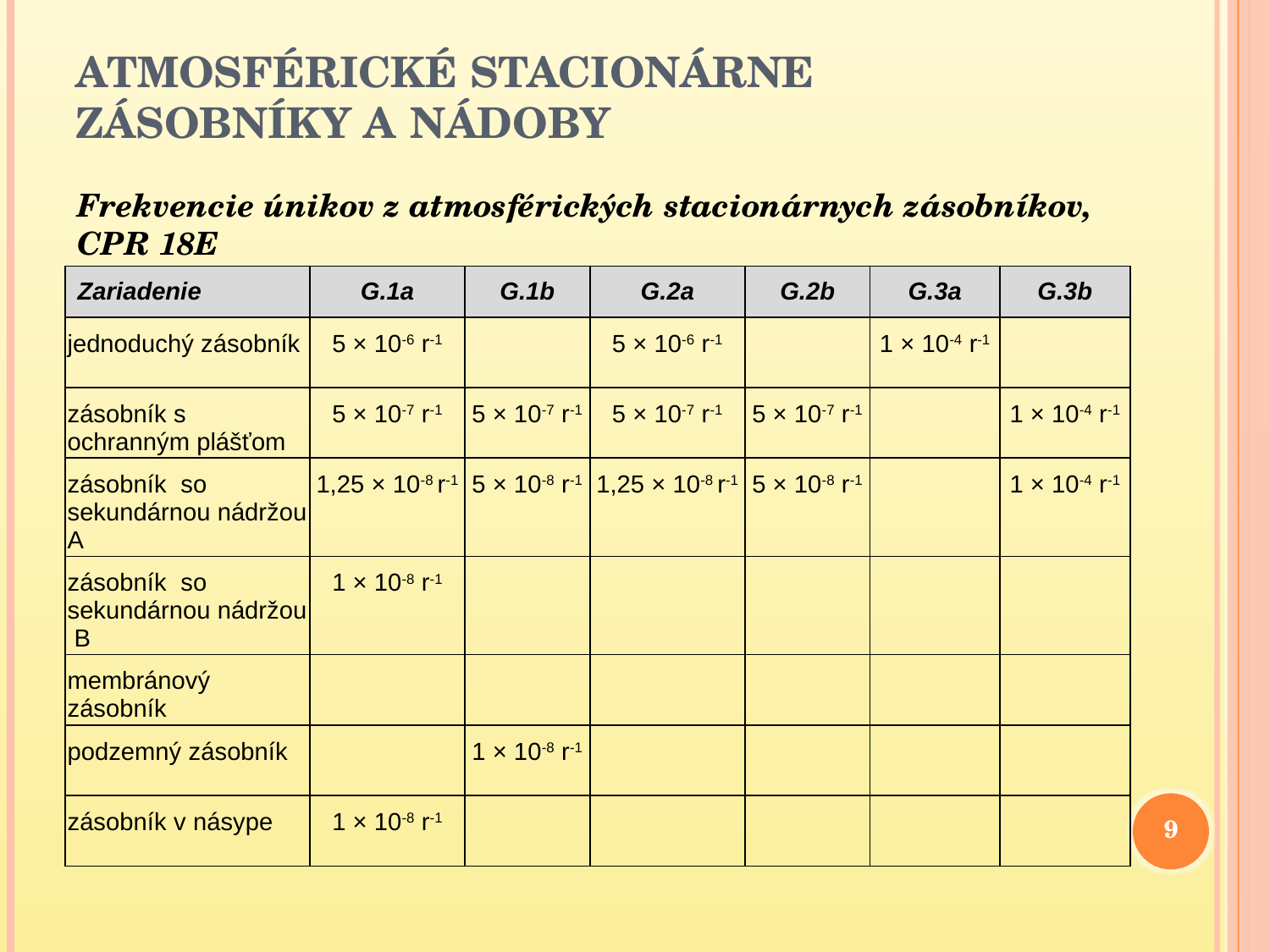

# Atmosférické stacionárne zásobníky a nádoby
Frekvencie únikov z atmosférických stacionárnych zásobníkov, CPR 18E
| Zariadenie | G.1a | G.1b | G.2a | G.2b | G.3a | G.3b |
| --- | --- | --- | --- | --- | --- | --- |
| jednoduchý zásobník | 5 × 10-6 r-1 |  | 5 × 10-6 r-1 |  | 1 × 10-4 r-1 |  |
| zásobník s ochranným plášťom | 5 × 10-7 r-1 | 5 × 10-7 r-1 | 5 × 10-7 r-1 | 5 × 10-7 r-1 |  | 1 × 10-4 r-1 |
| zásobník so sekundárnou nádržou A | 1,25 × 10-8 r-1 | 5 × 10-8 r-1 | 1,25 × 10-8 r-1 | 5 × 10-8 r-1 |  | 1 × 10-4 r-1 |
| zásobník so sekundárnou nádržou B | 1 × 10-8 r-1 |  |  |  |  |  |
| membránový zásobník |  |  |  |  |  |  |
| podzemný zásobník |  | 1 × 10-8 r-1 |  |  |  |  |
| zásobník v násype | 1 × 10-8 r-1 |  |  |  |  |  |
9